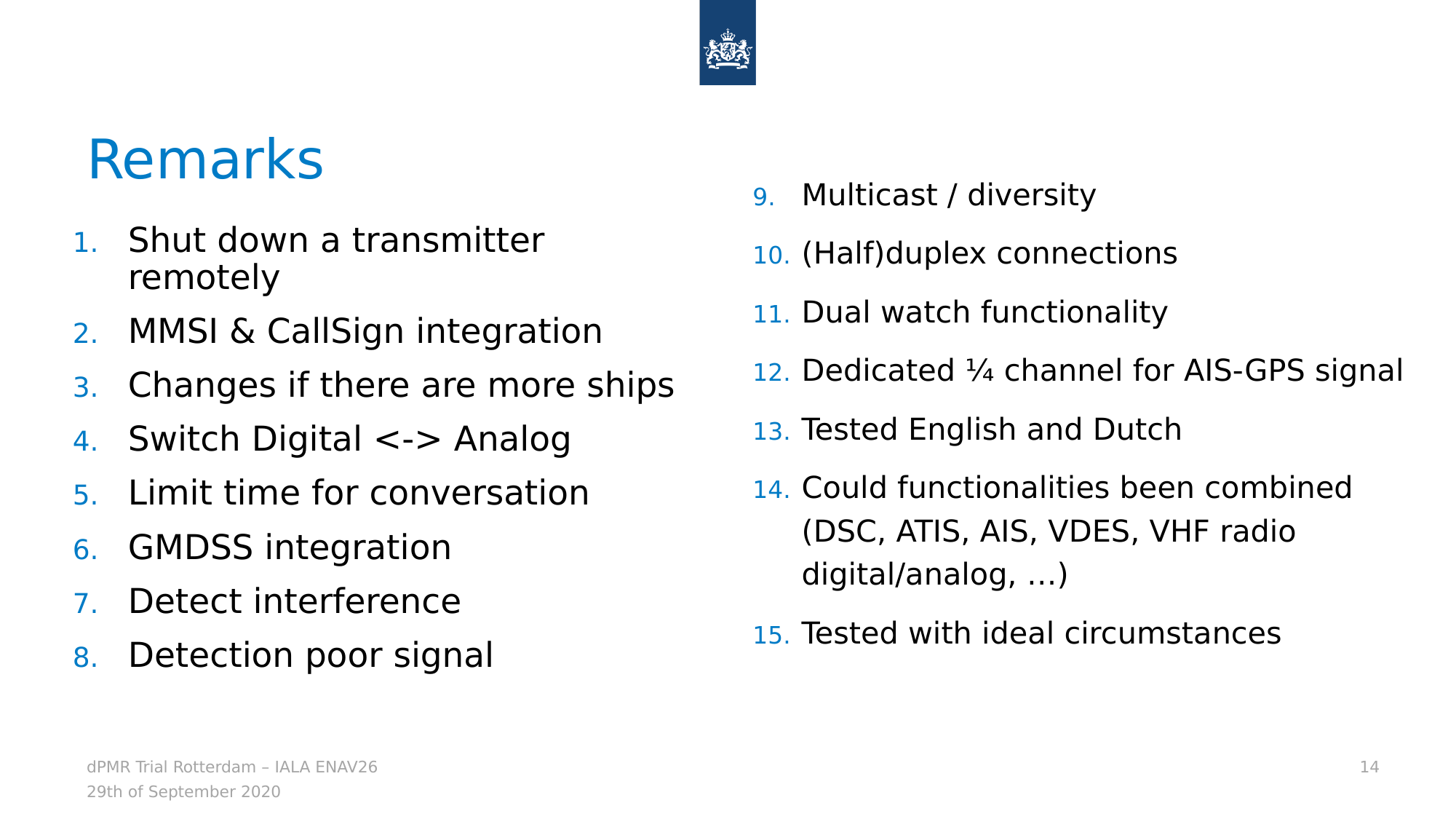

# Remarks
Multicast / diversity
(Half)duplex connections
Dual watch functionality
Dedicated ¼ channel for AIS-GPS signal
Tested English and Dutch
Could functionalities been combined (DSC, ATIS, AIS, VDES, VHF radio digital/analog, …)
Tested with ideal circumstances

Shut down a transmitter remotely
MMSI & CallSign integration
Changes if there are more ships
Switch Digital <-> Analog
Limit time for conversation
GMDSS integration
Detect interference
Detection poor signal

dPMR Trial Rotterdam – IALA ENAV26
14
29th of September 2020